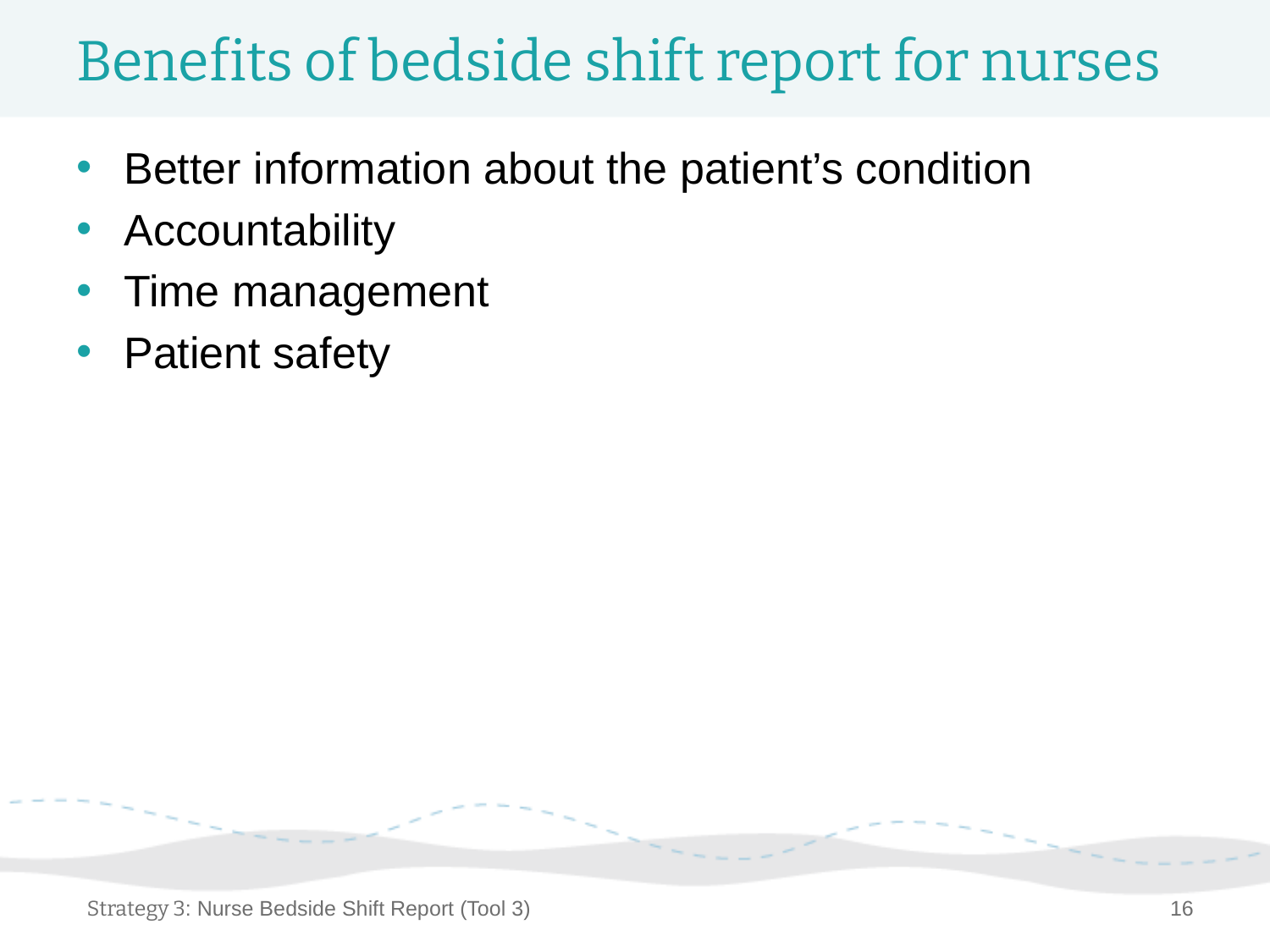

# Benefits of bedside shift report for nurses
Better information about the patient’s condition
Accountability
Time management
Patient safety
Strategy 3: Nurse Bedside Shift Report (Tool 3)
16